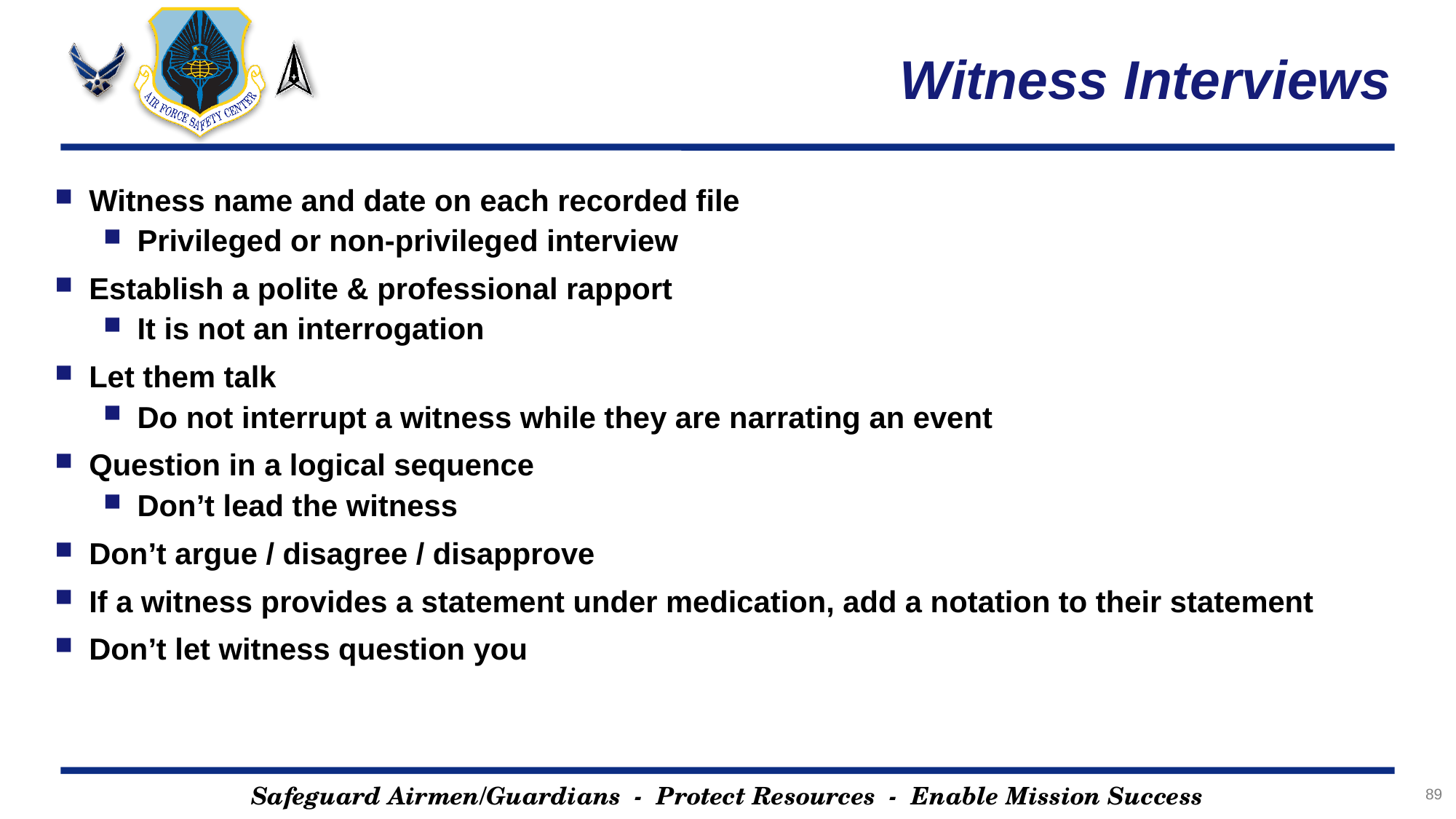

# Witness Interviews
Witness name and date on each recorded file
Privileged or non-privileged interview
Establish a polite & professional rapport
It is not an interrogation
Let them talk
Do not interrupt a witness while they are narrating an event
Question in a logical sequence
Don’t lead the witness
Don’t argue / disagree / disapprove
If a witness provides a statement under medication, add a notation to their statement
Don’t let witness question you
89